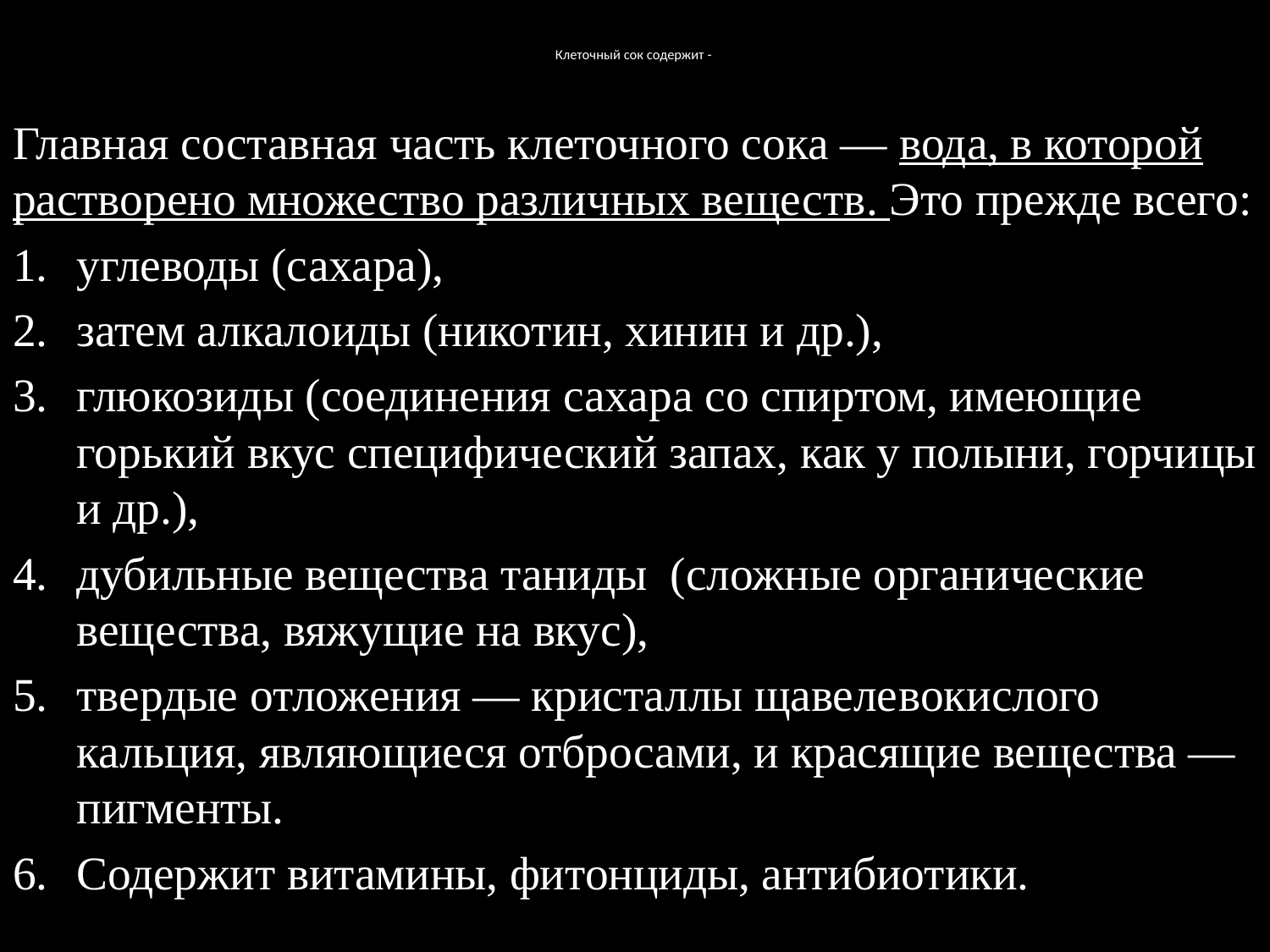

# Клеточный сок содержит -
Главная составная часть клеточного сока — вода, в которой растворено множество различных веществ. Это прежде всего:
углеводы (сахара),
затем алкалоиды (никотин, хинин и др.),
глюкозиды (соединения сахара со спиртом, имеющие горький вкус специфический запах, как у полыни, горчицы и др.),
дубильные вещества таниды  (сложные органические вещества, вяжу­щие на вкус),
твердые отложения — кристаллы щавеле­вокислого кальция, являющиеся отброса­ми, и красящие вещества — пигменты.
Содержит витамины, фитонциды, антибиотики.